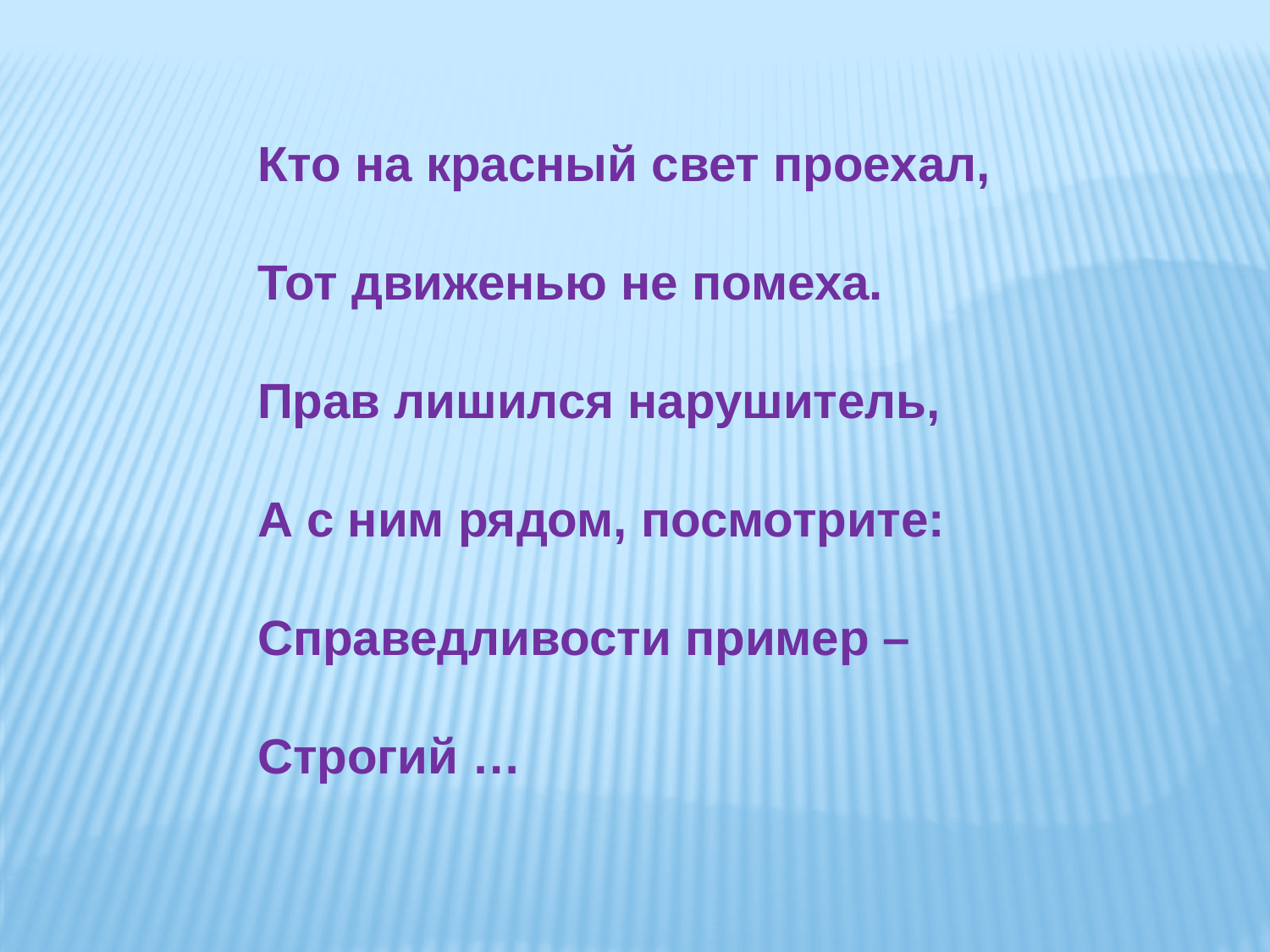

Кто на красный свет проехал,

Тот движенью не помеха.

Прав лишился нарушитель,

А с ним рядом, посмотрите:

Справедливости пример –

Строгий …